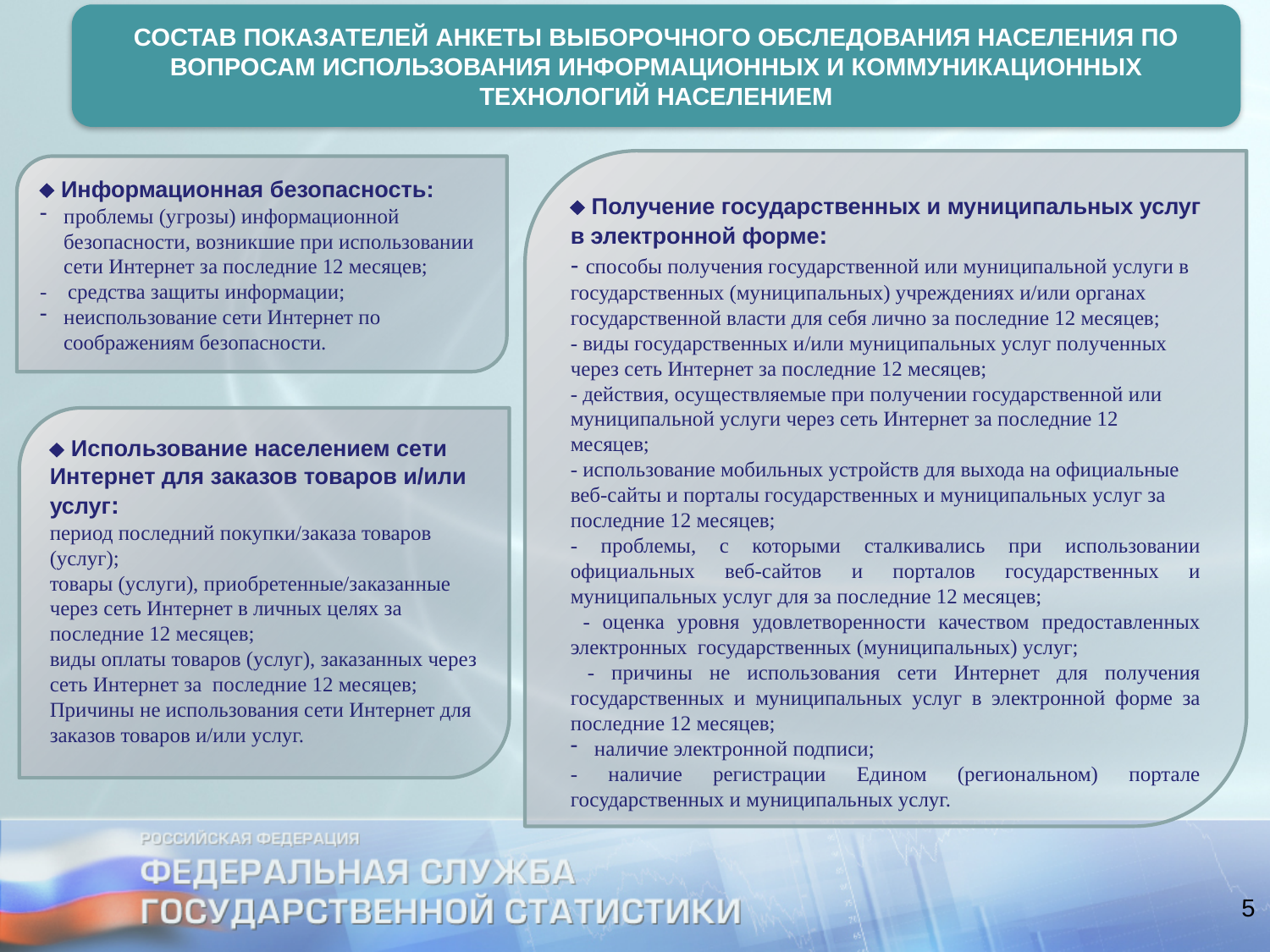

СОСТАВ ПОКАЗАТЕЛЕЙ АНКЕТЫ ВЫБОРОЧНОГО ОБСЛЕДОВАНИЯ НАСЕЛЕНИЯ ПО ВОПРОСАМ ИСПОЛЬЗОВАНИЯ ИНФОРМАЦИОННЫХ И КОММУНИКАЦИОННЫХ ТЕХНОЛОГИЙ НАСЕЛЕНИЕМ

♦ Получение государственных и муниципальных услуг в электронной форме:
- способы получения государственной или муниципальной услуги в государственных (муниципальных) учреждениях и/или органах государственной власти для себя лично за последние 12 месяцев;
- виды государственных и/или муниципальных услуг полученных через сеть Интернет за последние 12 месяцев;
- действия, осуществляемые при получении государственной или муниципальной услуги через сеть Интернет за последние 12 месяцев;
- использование мобильных устройств для выхода на официальные веб-сайты и порталы государственных и муниципальных услуг за последние 12 месяцев;
- проблемы, с которыми сталкивались при использовании официальных веб-сайтов и порталов государственных и муниципальных услуг для за последние 12 месяцев;
 - оценка уровня удовлетворенности качеством предоставленных электронных  государственных (муниципальных) услуг;
 - причины не использования сети Интернет для получения государственных и муниципальных услуг в электронной форме за последние 12 месяцев;
наличие электронной подписи;
- наличие регистрации Едином (региональном) портале государственных и муниципальных услуг.
♦ Информационная безопасность:
проблемы (угрозы) информационной безопасности, возникшие при использовании сети Интернет за последние 12 месяцев;
-    средства защиты информации;
неиспользование сети Интернет по соображениям безопасности.

♦ Использование населением сети Интернет для заказов товаров и/или услуг:
период последний покупки/заказа товаров (услуг);
товары (услуги), приобретенные/заказанные через сеть Интернет в личных целях за последние 12 месяцев;
виды оплаты товаров (услуг), заказанных через сеть Интернет за  последние 12 месяцев;
Причины не использования сети Интернет для заказов товаров и/или услуг.

5